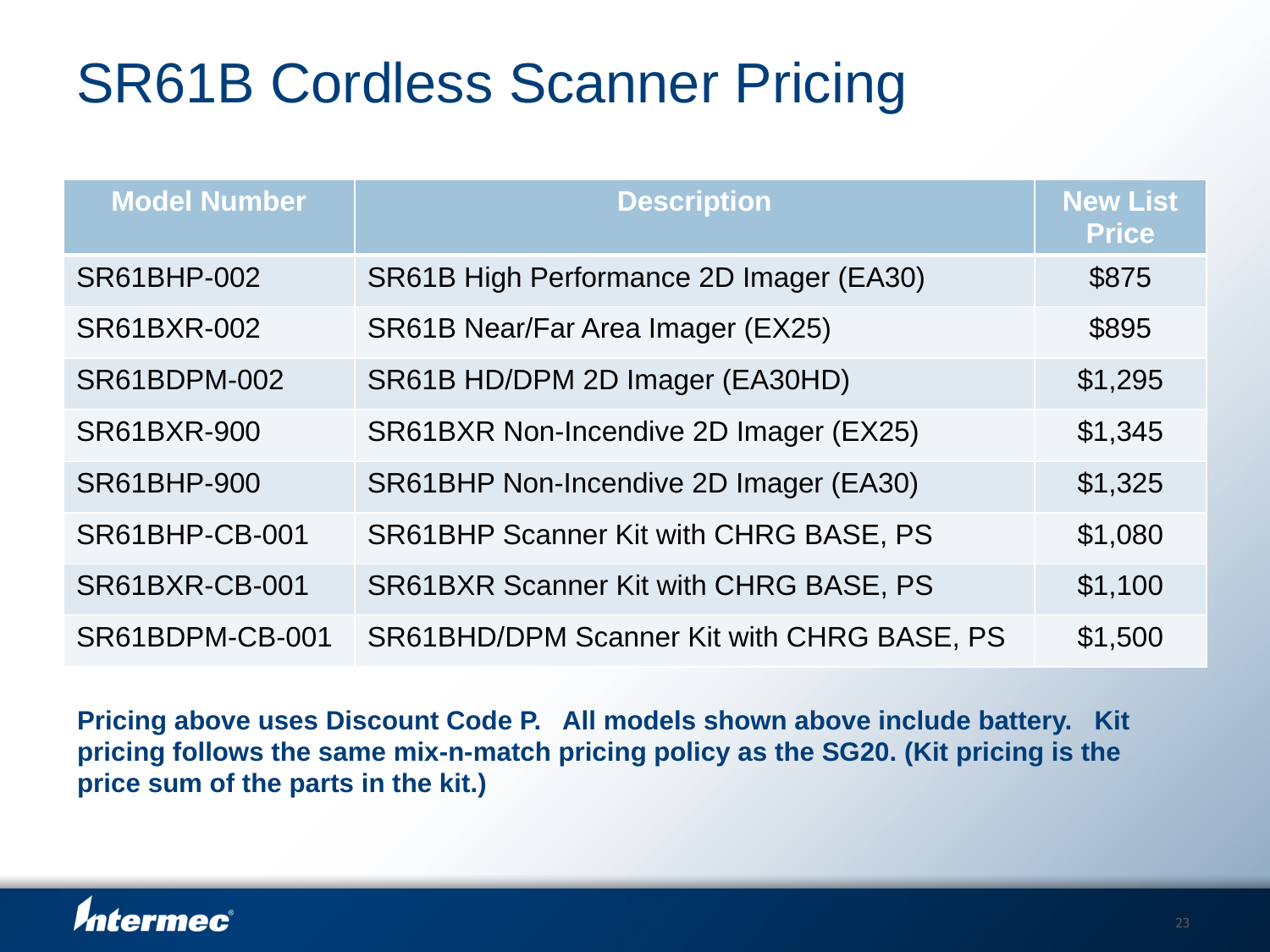

# SR61B Cordless Scanner Pricing
| Model Number | Description | New List Price |
| --- | --- | --- |
| SR61BHP-002 | SR61B High Performance 2D Imager (EA30) | $875 |
| SR61BXR-002 | SR61B Near/Far Area Imager (EX25) | $895 |
| SR61BDPM-002 | SR61B HD/DPM 2D Imager (EA30HD) | $1,295 |
| SR61BXR-900 | SR61BXR Non-Incendive 2D Imager (EX25) | $1,345 |
| SR61BHP-900 | SR61BHP Non-Incendive 2D Imager (EA30) | $1,325 |
| SR61BHP-CB-001 | SR61BHP Scanner Kit with CHRG BASE, PS | $1,080 |
| SR61BXR-CB-001 | SR61BXR Scanner Kit with CHRG BASE, PS | $1,100 |
| SR61BDPM-CB-001 | SR61BHD/DPM Scanner Kit with CHRG BASE, PS | $1,500 |
Pricing above uses Discount Code P.   All models shown above include battery.   Kit pricing follows the same mix-n-match pricing policy as the SG20. (Kit pricing is the price sum of the parts in the kit.)